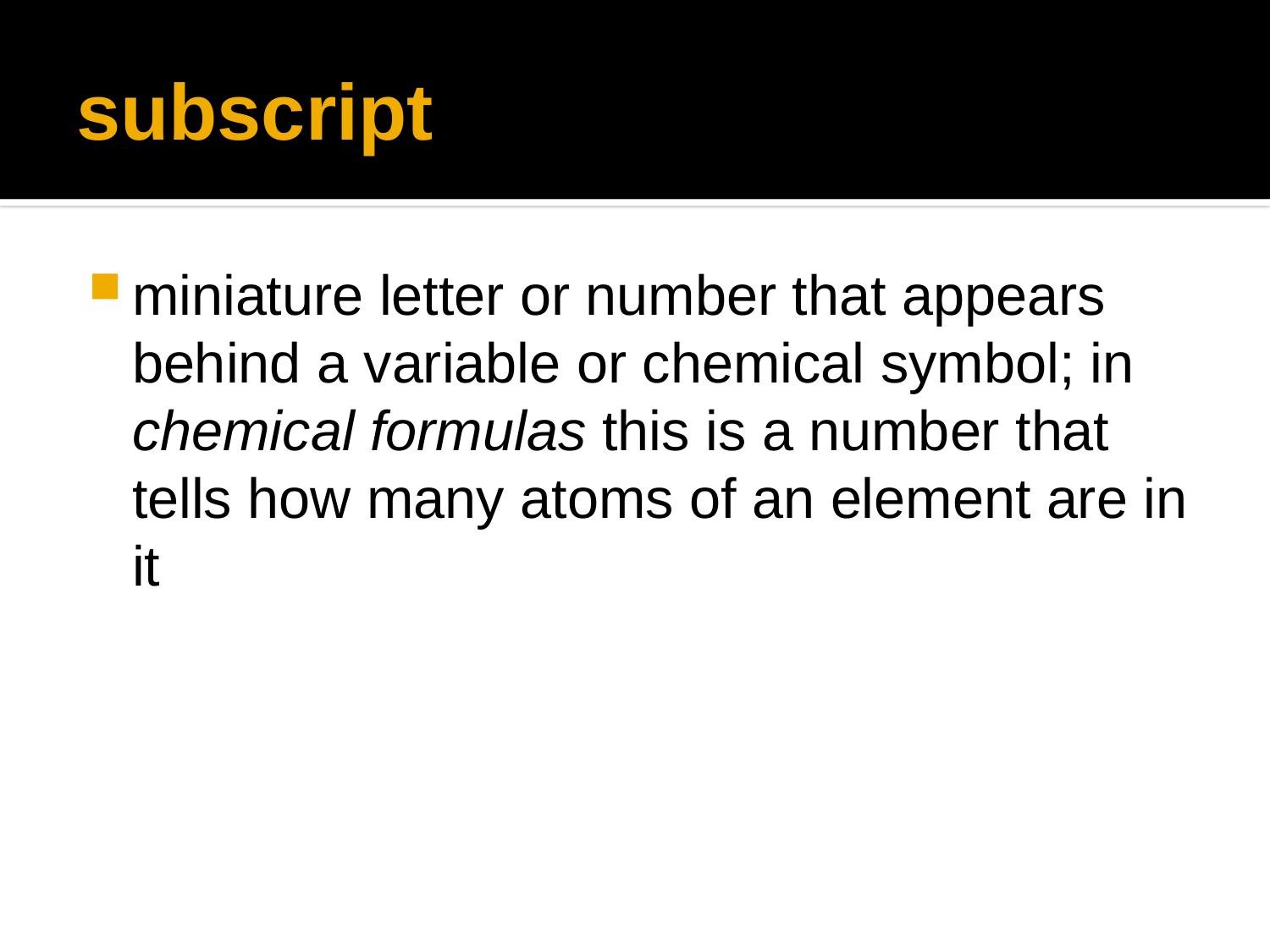

# subscript
miniature letter or number that appears behind a variable or chemical symbol; in chemical formulas this is a number that tells how many atoms of an element are in it